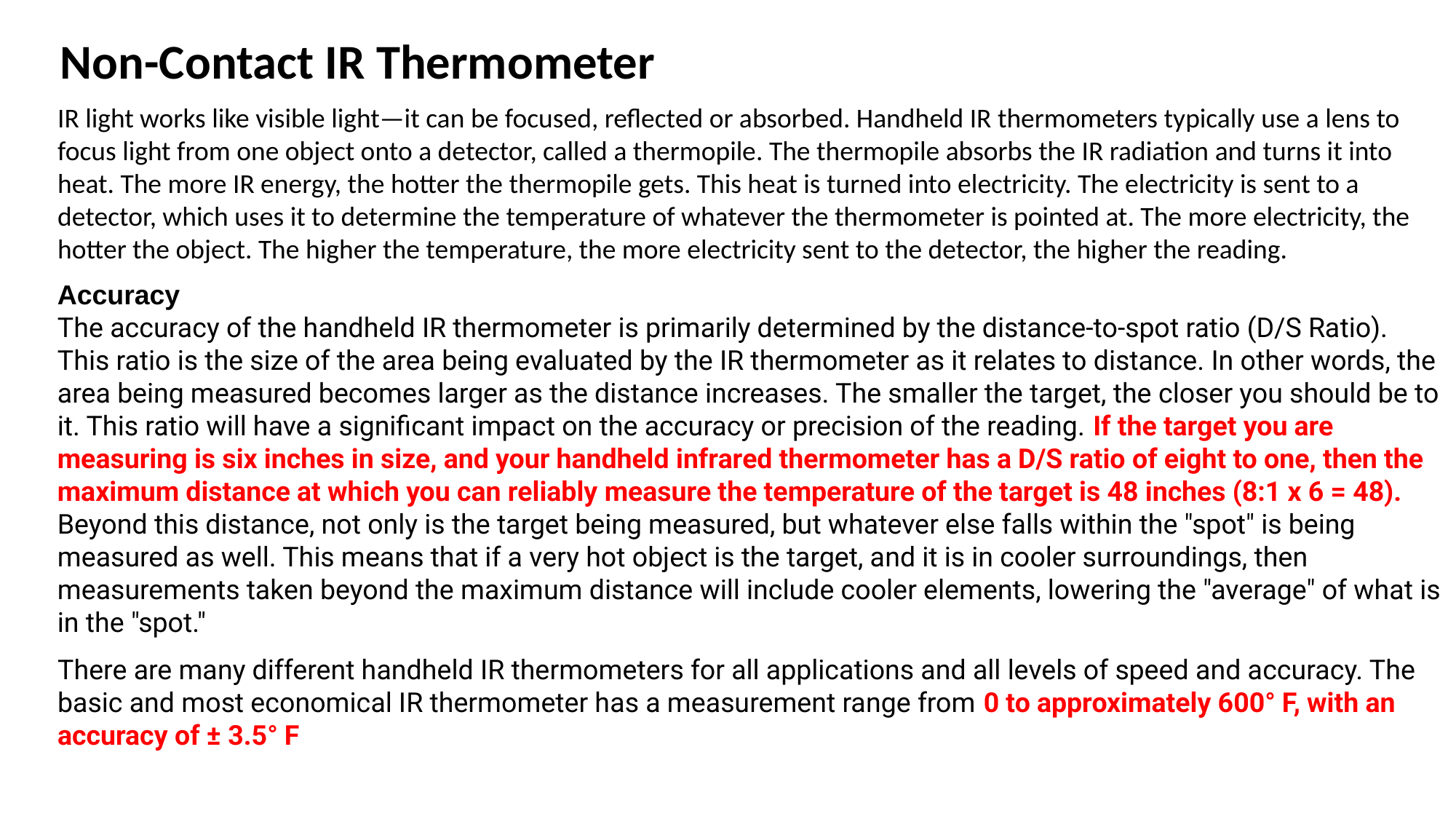

Non-Contact IR Thermometer
IR light works like visible light—it can be focused, reflected or absorbed. Handheld IR thermometers typically use a lens to focus light from one object onto a detector, called a thermopile. The thermopile absorbs the IR radiation and turns it into heat. The more IR energy, the hotter the thermopile gets. This heat is turned into electricity. The electricity is sent to a detector, which uses it to determine the temperature of whatever the thermometer is pointed at. The more electricity, the hotter the object. The higher the temperature, the more electricity sent to the detector, the higher the reading.
Accuracy
The accuracy of the handheld IR thermometer is primarily determined by the distance-to-spot ratio (D/S Ratio). This ratio is the size of the area being evaluated by the IR thermometer as it relates to distance. In other words, the area being measured becomes larger as the distance increases. The smaller the target, the closer you should be to it. This ratio will have a significant impact on the accuracy or precision of the reading. If the target you are measuring is six inches in size, and your handheld infrared thermometer has a D/S ratio of eight to one, then the maximum distance at which you can reliably measure the temperature of the target is 48 inches (8:1 x 6 = 48). Beyond this distance, not only is the target being measured, but whatever else falls within the "spot" is being measured as well. This means that if a very hot object is the target, and it is in cooler surroundings, then measurements taken beyond the maximum distance will include cooler elements, lowering the "average" of what is in the "spot."
There are many different handheld IR thermometers for all applications and all levels of speed and accuracy. The basic and most economical IR thermometer has a measurement range from 0 to approximately 600° F, with an accuracy of ± 3.5° F